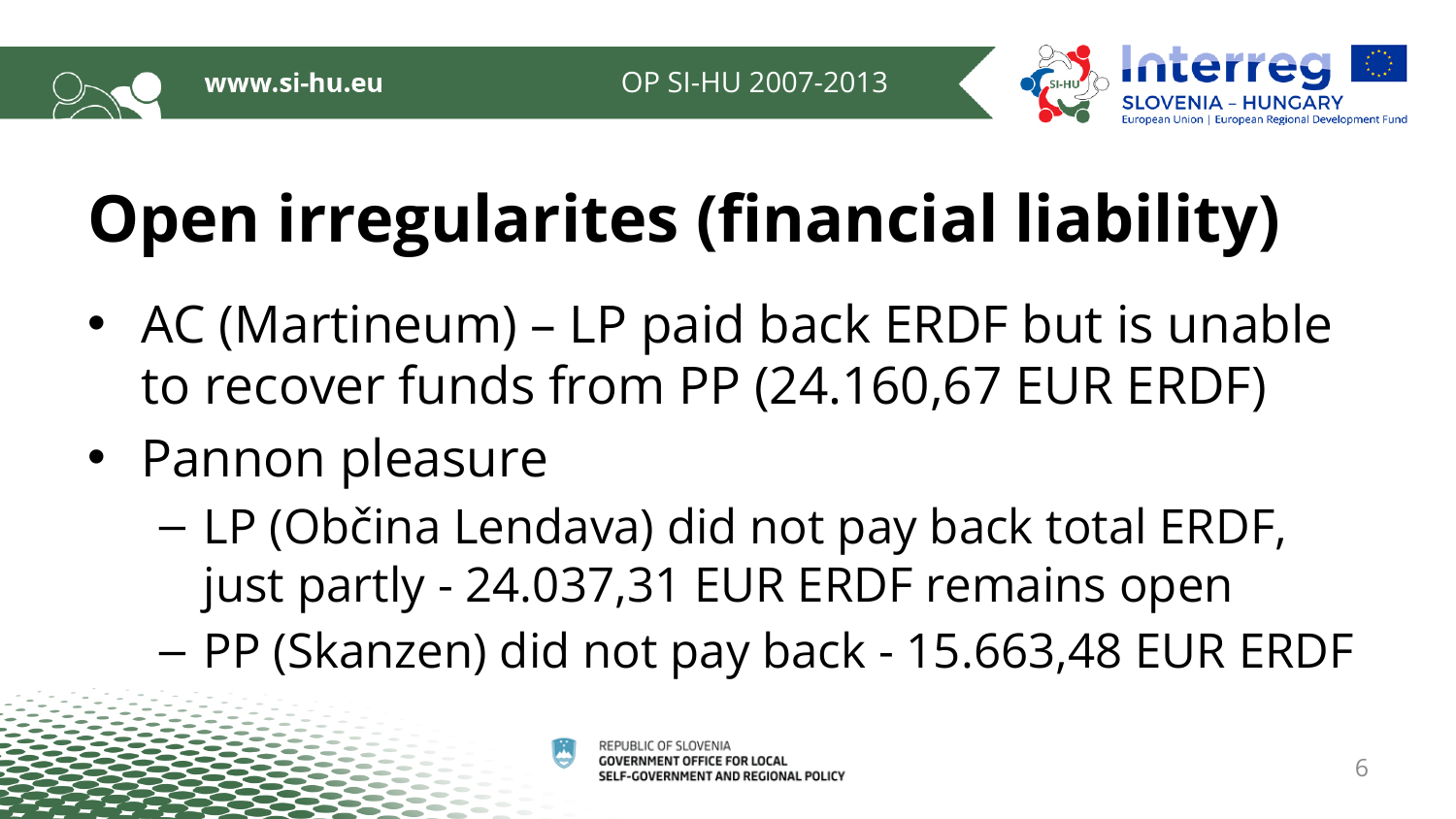

OP SI-HU 2007-2013
# Open irregularites (financial liability)
AC (Martineum) – LP paid back ERDF but is unable to recover funds from PP (24.160,67 EUR ERDF)
Pannon pleasure
LP (Občina Lendava) did not pay back total ERDF, just partly - 24.037,31 EUR ERDF remains open
PP (Skanzen) did not pay back - 15.663,48 EUR ERDF
6